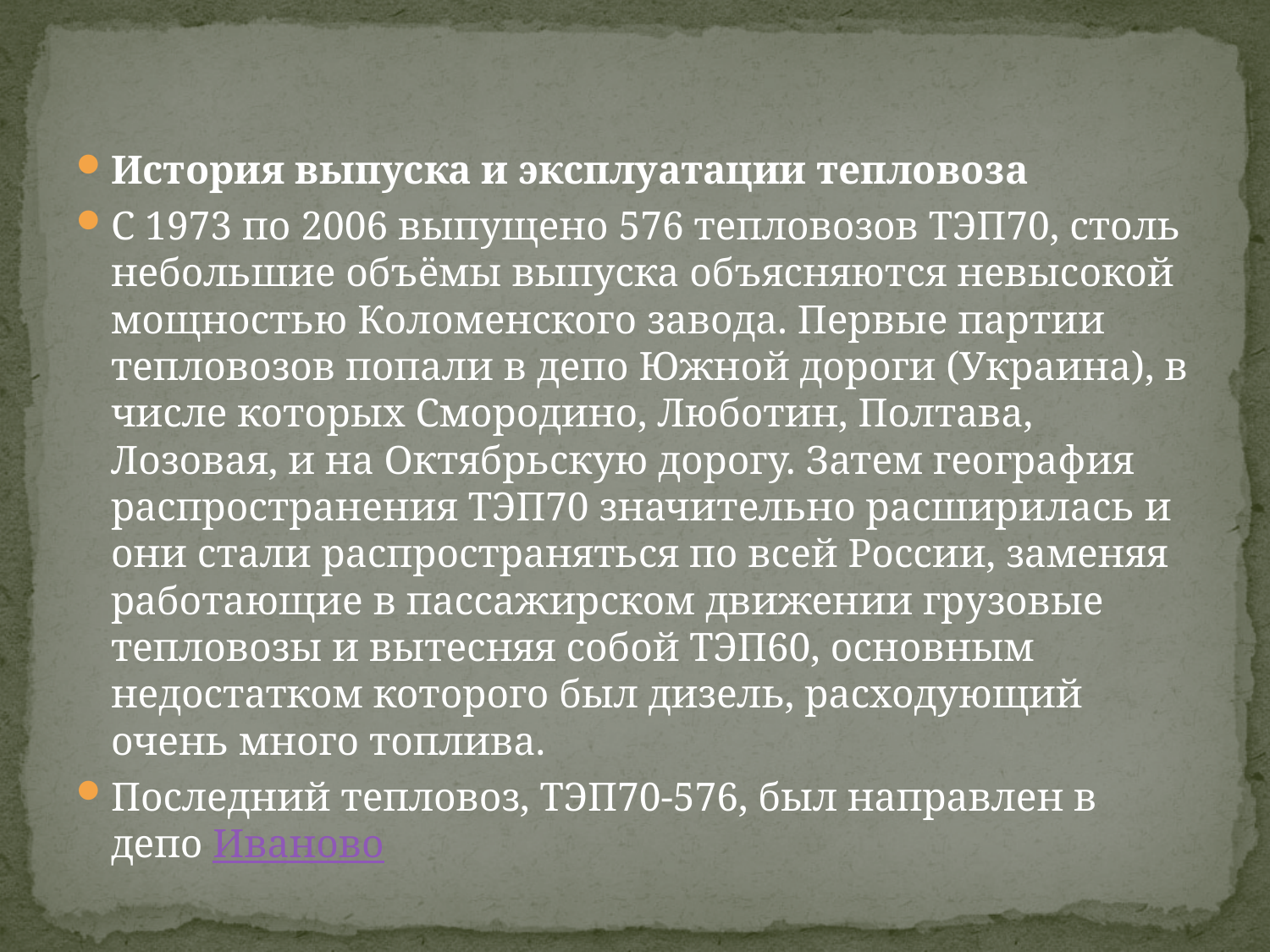

#
История выпуска и эксплуатации тепловоза
С 1973 по 2006 выпущено 576 тепловозов ТЭП70, столь небольшие объёмы выпуска объясняются невысокой мощностью Коломенского завода. Первые партии тепловозов попали в депо Южной дороги (Украина), в числе которых Смородино, Люботин, Полтава, Лозовая, и на Октябрьскую дорогу. Затем география распространения ТЭП70 значительно расширилась и они стали распространяться по всей России, заменяя работающие в пассажирском движении грузовые тепловозы и вытесняя собой ТЭП60, основным недостатком которого был дизель, расходующий очень много топлива.
Последний тепловоз, ТЭП70-576, был направлен в депо Иваново